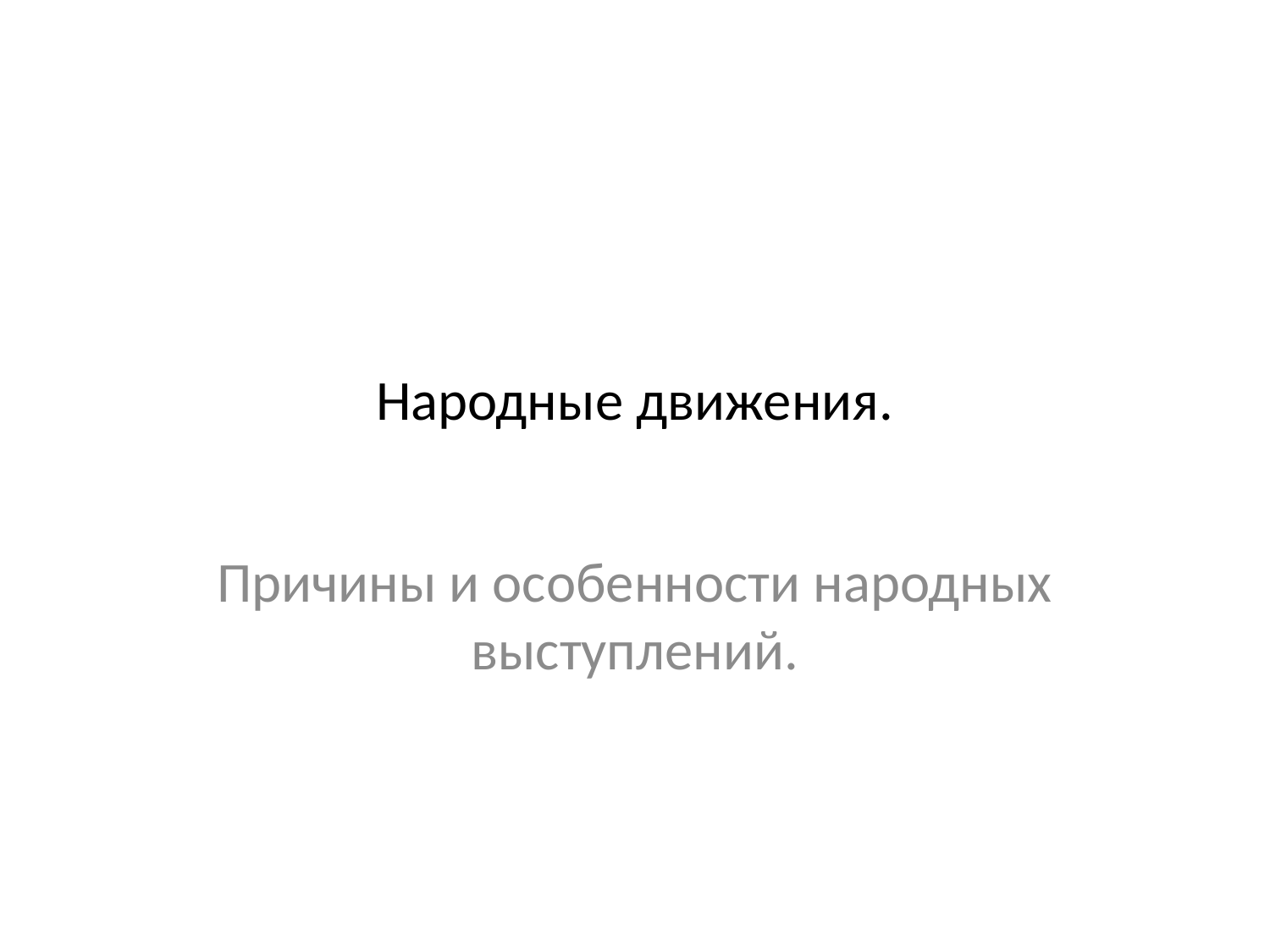

# Народные движения.
Причины и особенности народных выступлений.